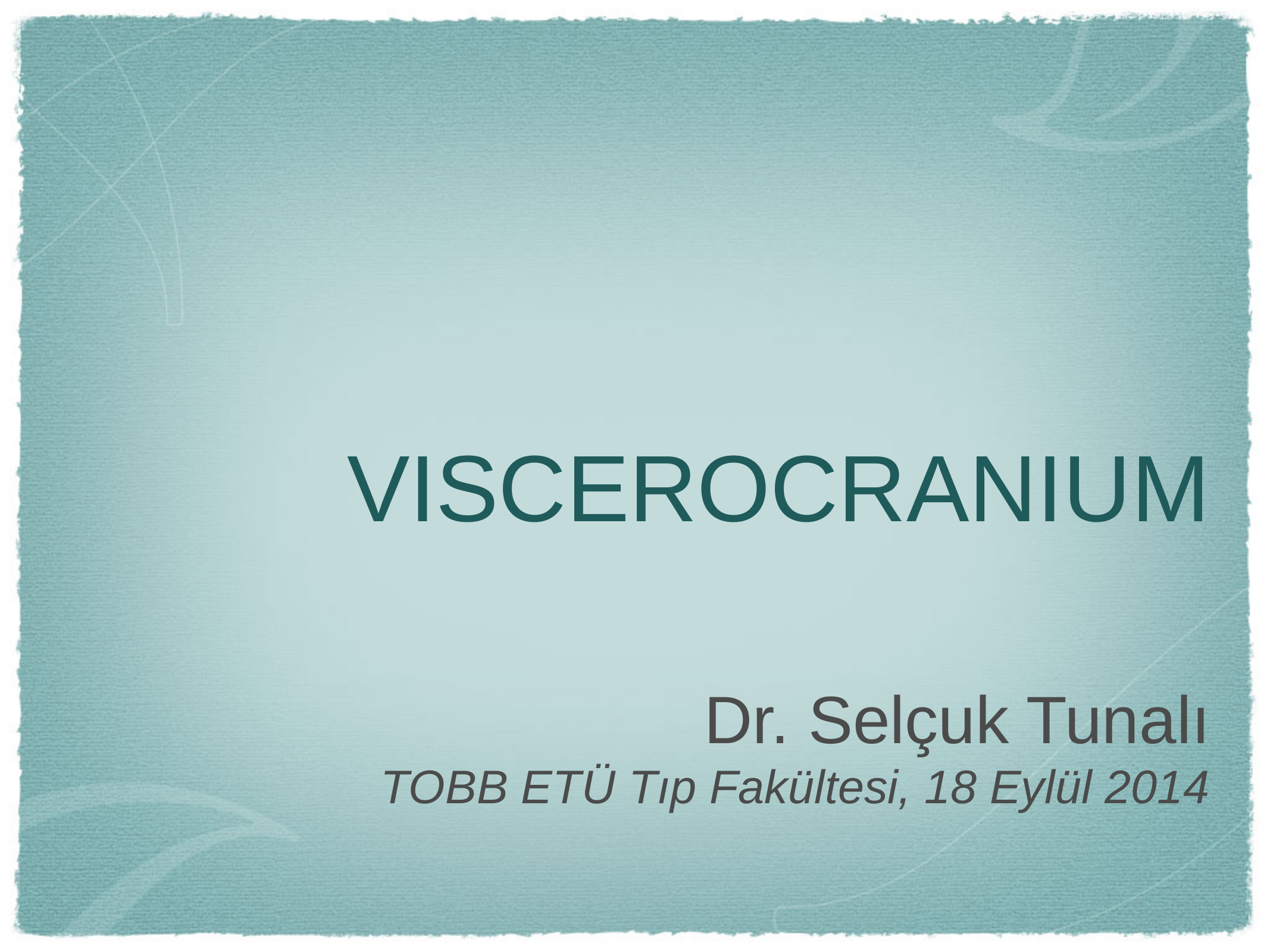

# VISCEROCRANIUM
Dr. Selçuk Tunalı
TOBB ETÜ Tıp Fakültesi, 18 Eylül 2014